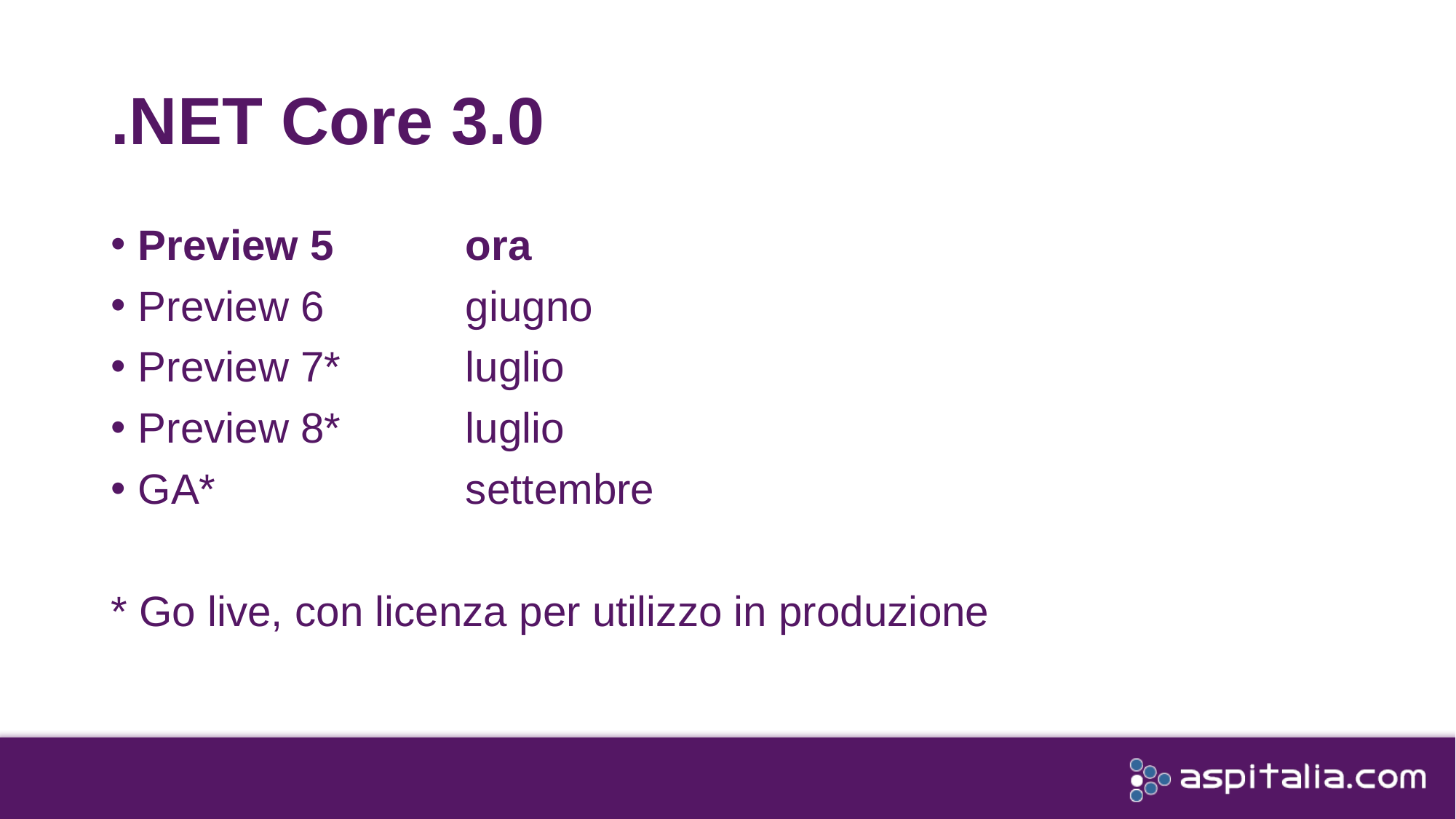

# .NET Core 3.0
Preview 5		ora
Preview 6		giugno
Preview 7*		luglio
Preview 8*		luglio
GA*			settembre

* Go live, con licenza per utilizzo in produzione